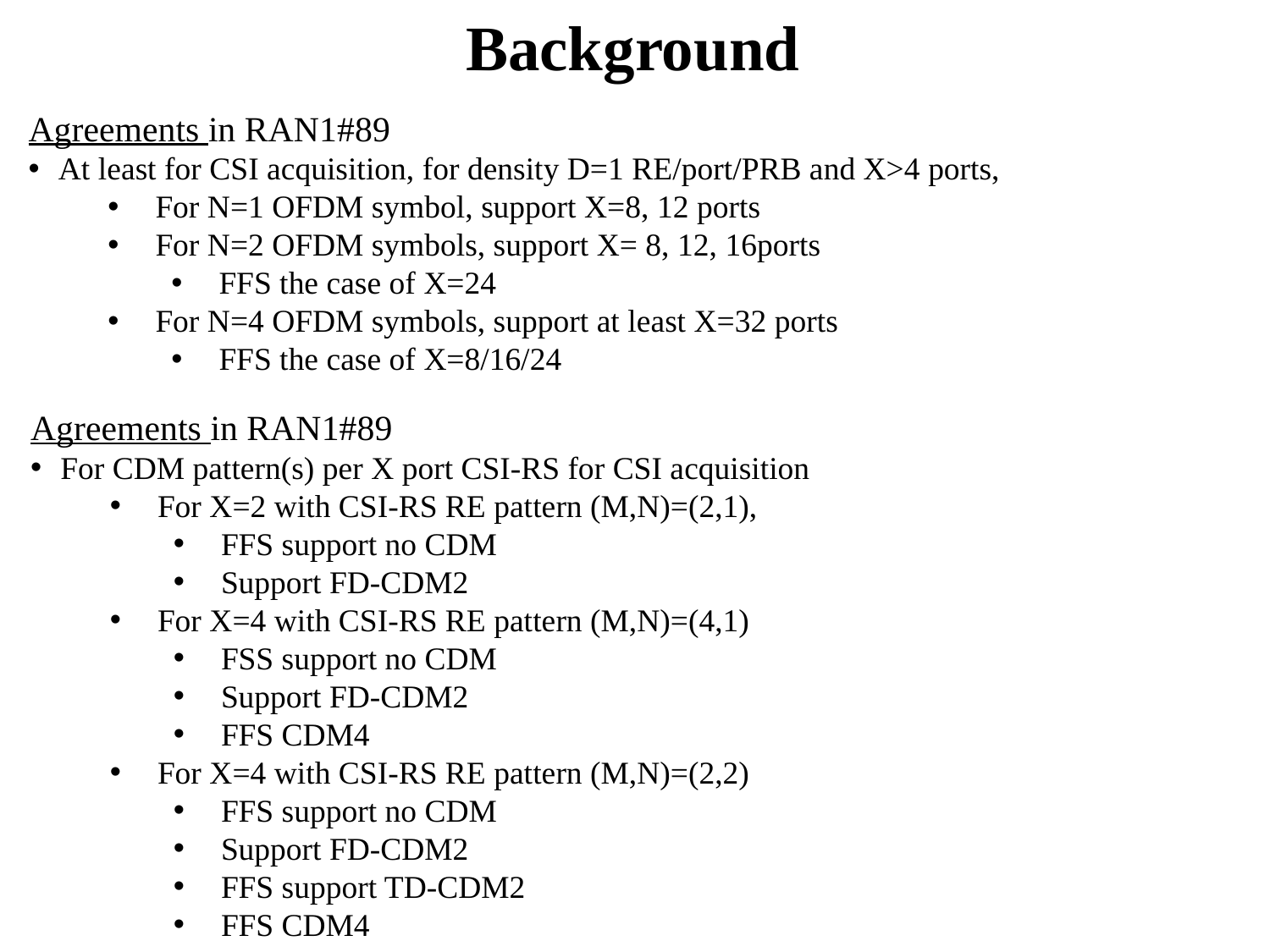

# Background
Agreements in RAN1#89
At least for CSI acquisition, for density D=1 RE/port/PRB and X>4 ports,
For N=1 OFDM symbol, support X=8, 12 ports
For N=2 OFDM symbols, support X= 8, 12, 16ports
FFS the case of X=24
For N=4 OFDM symbols, support at least X=32 ports
FFS the case of X=8/16/24

Agreements in RAN1#89
For CDM pattern(s) per X port CSI-RS for CSI acquisition
For X=2 with CSI-RS RE pattern (M,N)=(2,1),
FFS support no CDM
Support FD-CDM2
For X=4 with CSI-RS RE pattern (M,N)=(4,1)
FSS support no CDM
Support FD-CDM2
FFS CDM4
For X=4 with CSI-RS RE pattern (M,N)=(2,2)
FFS support no CDM
Support FD-CDM2
FFS support TD-CDM2
FFS CDM4